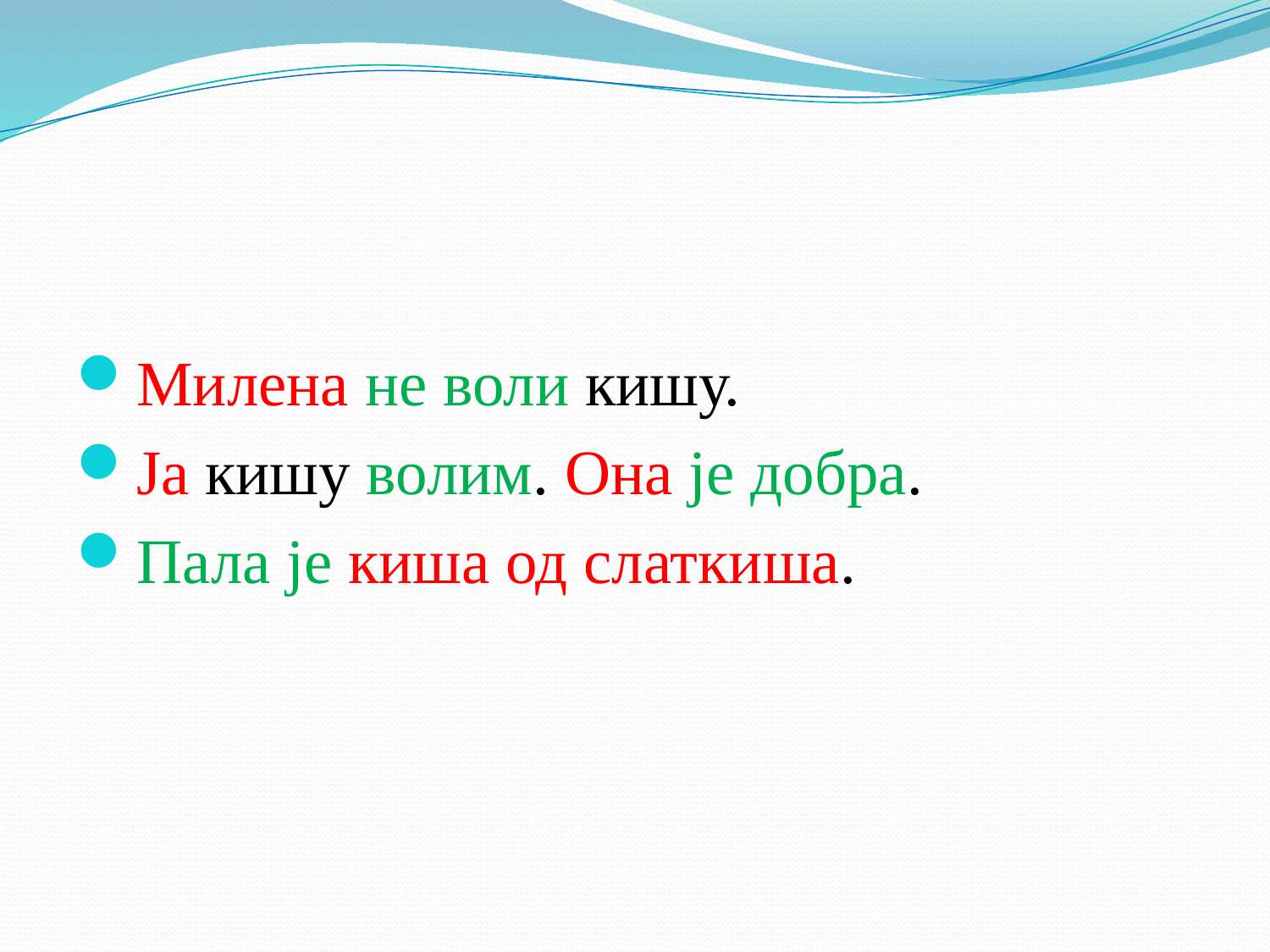

#

Милена не воли кишу.
Ја кишу волим. Она је добра.
Пала је киша од слаткиша.